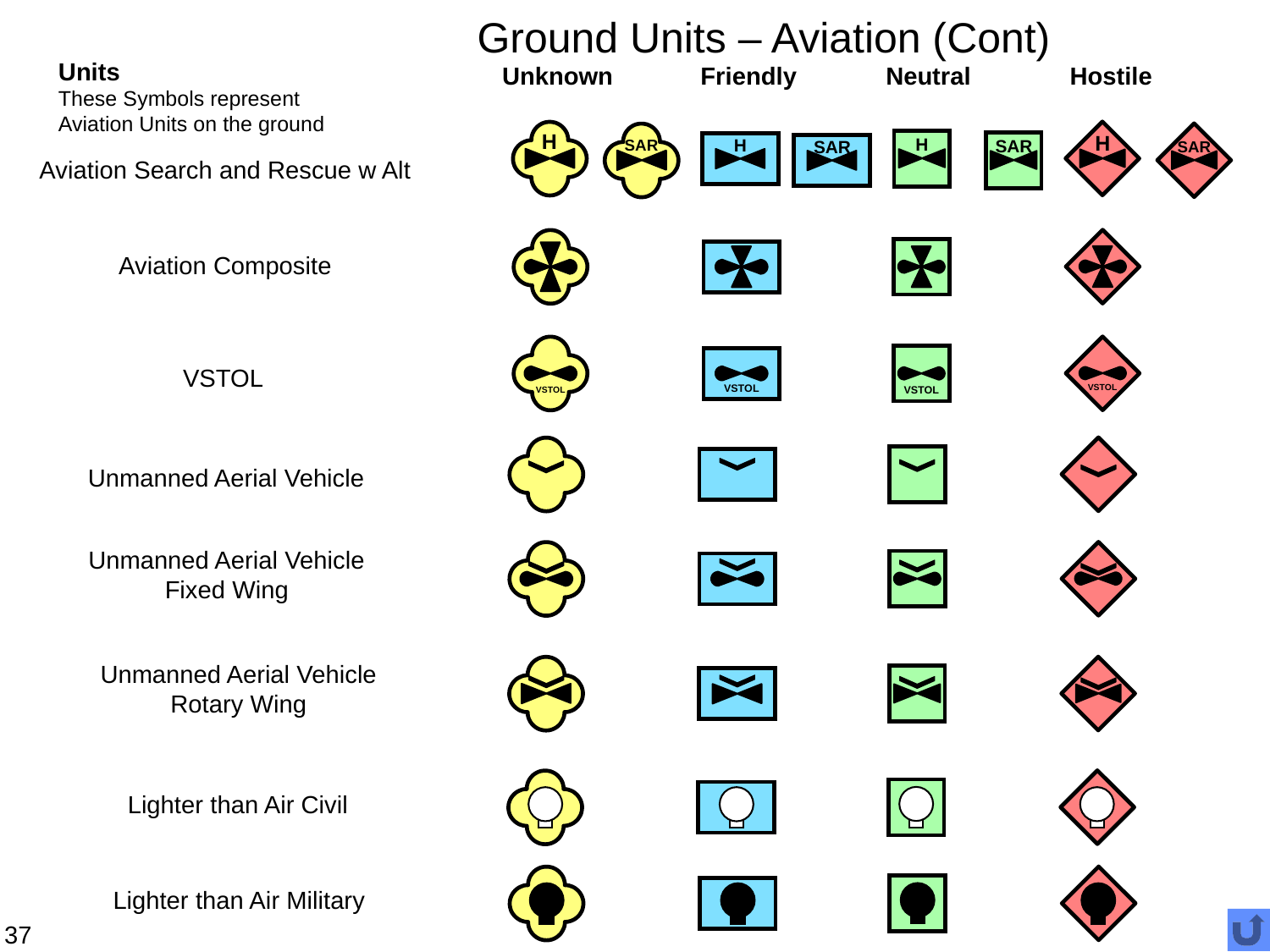

# Ground Units – Aviation (Cont)
Units
These Symbols represent
Aviation Units on the ground
Unknown
Friendly
Neutral
Hostile

H

H

SAR

SAR

H

SAR

H

SAR

Aviation Search and Rescue w Alt

Aviation Composite

VSTOL

VSTOL

VSTOL

VSTOL
VSTOL

Unmanned Aerial Vehicle

Unmanned Aerial Vehicle
Fixed Wing

Unmanned Aerial Vehicle
Rotary Wing

Lighter than Air Civil

Lighter than Air Military
37